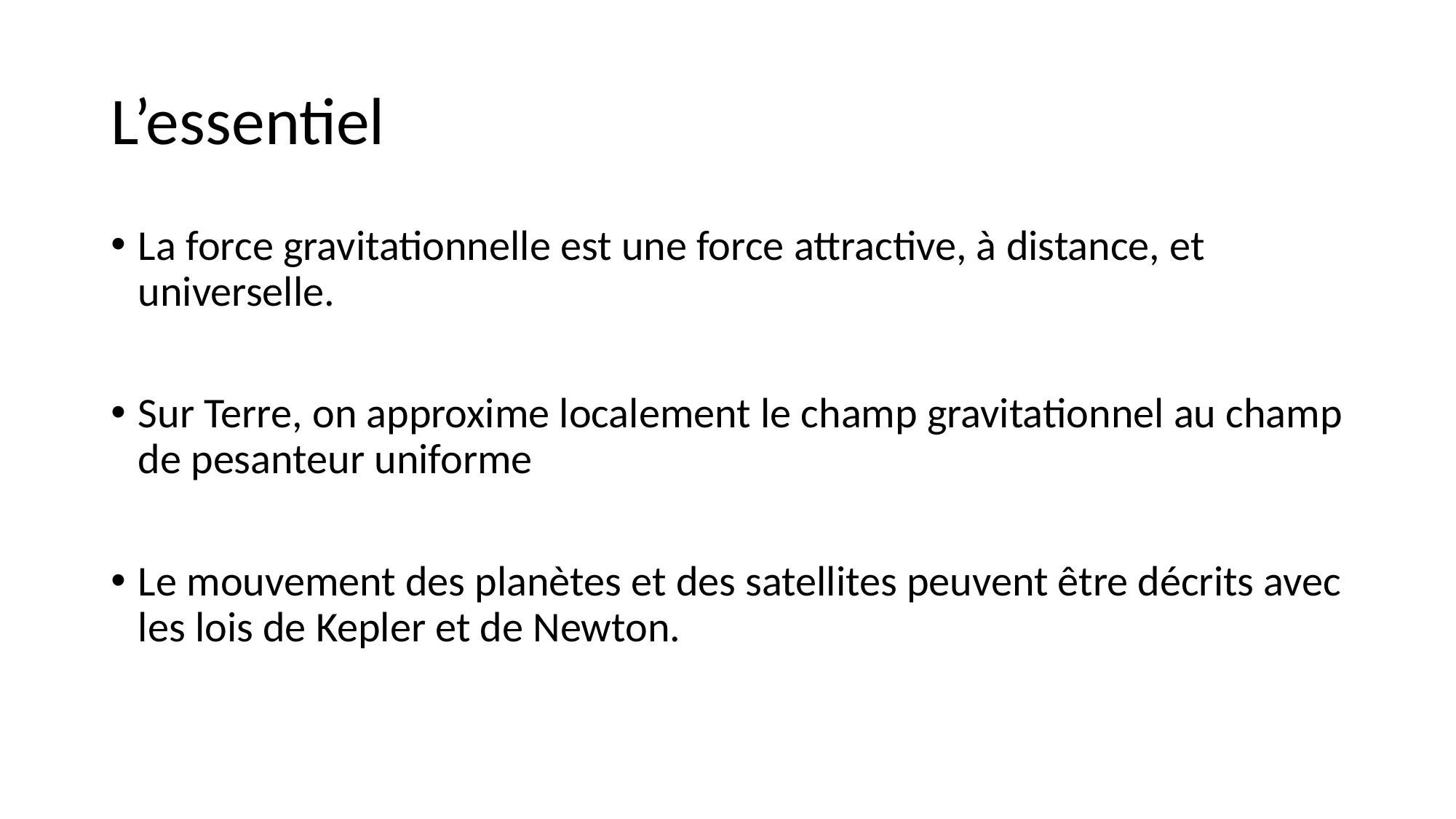

# L’essentiel
La force gravitationnelle est une force attractive, à distance, et universelle.

Sur Terre, on approxime localement le champ gravitationnel au champ de pesanteur uniforme

Le mouvement des planètes et des satellites peuvent être décrits avec les lois de Kepler et de Newton.